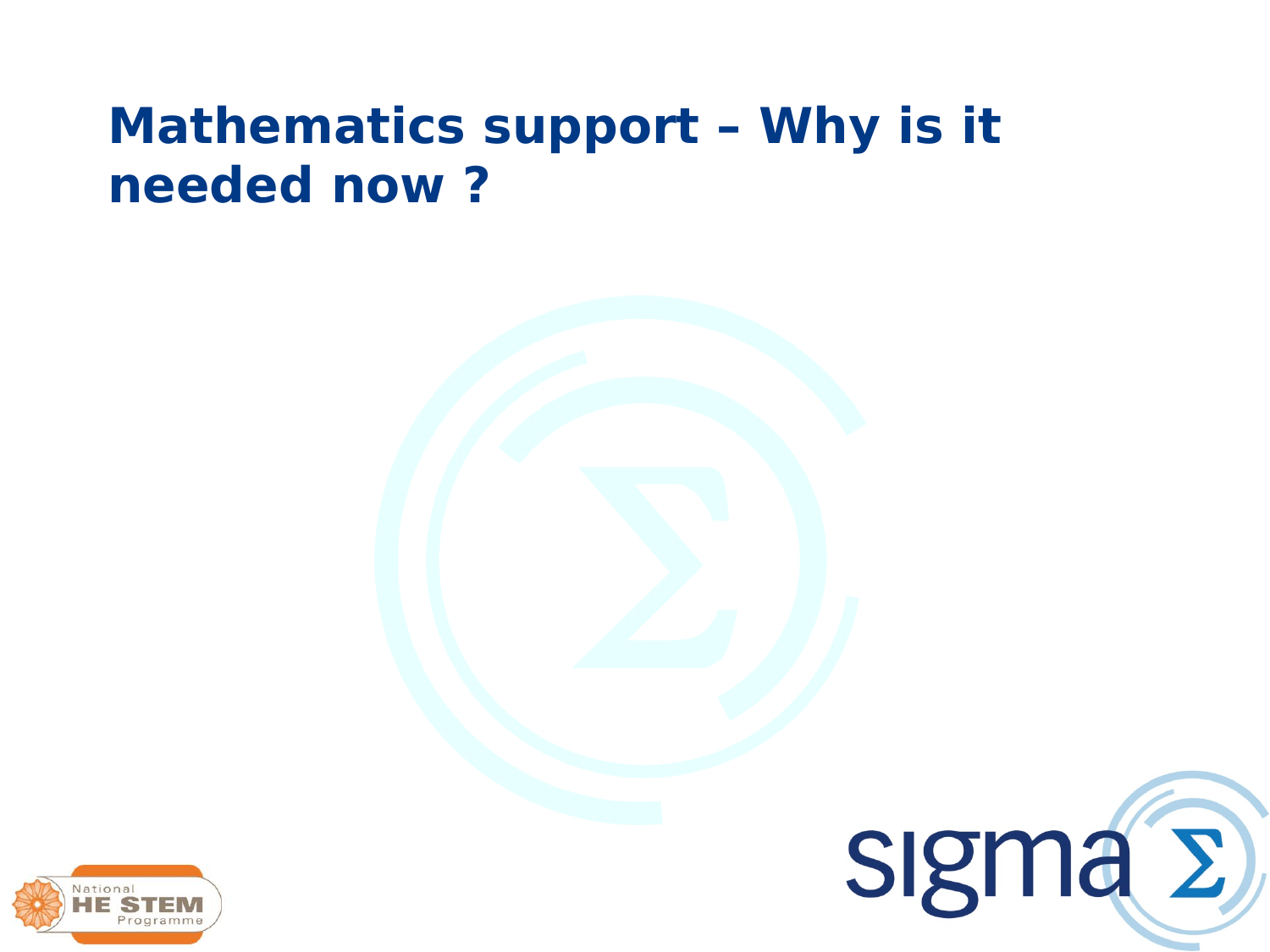

# Mathematics support – Why is it needed now ?